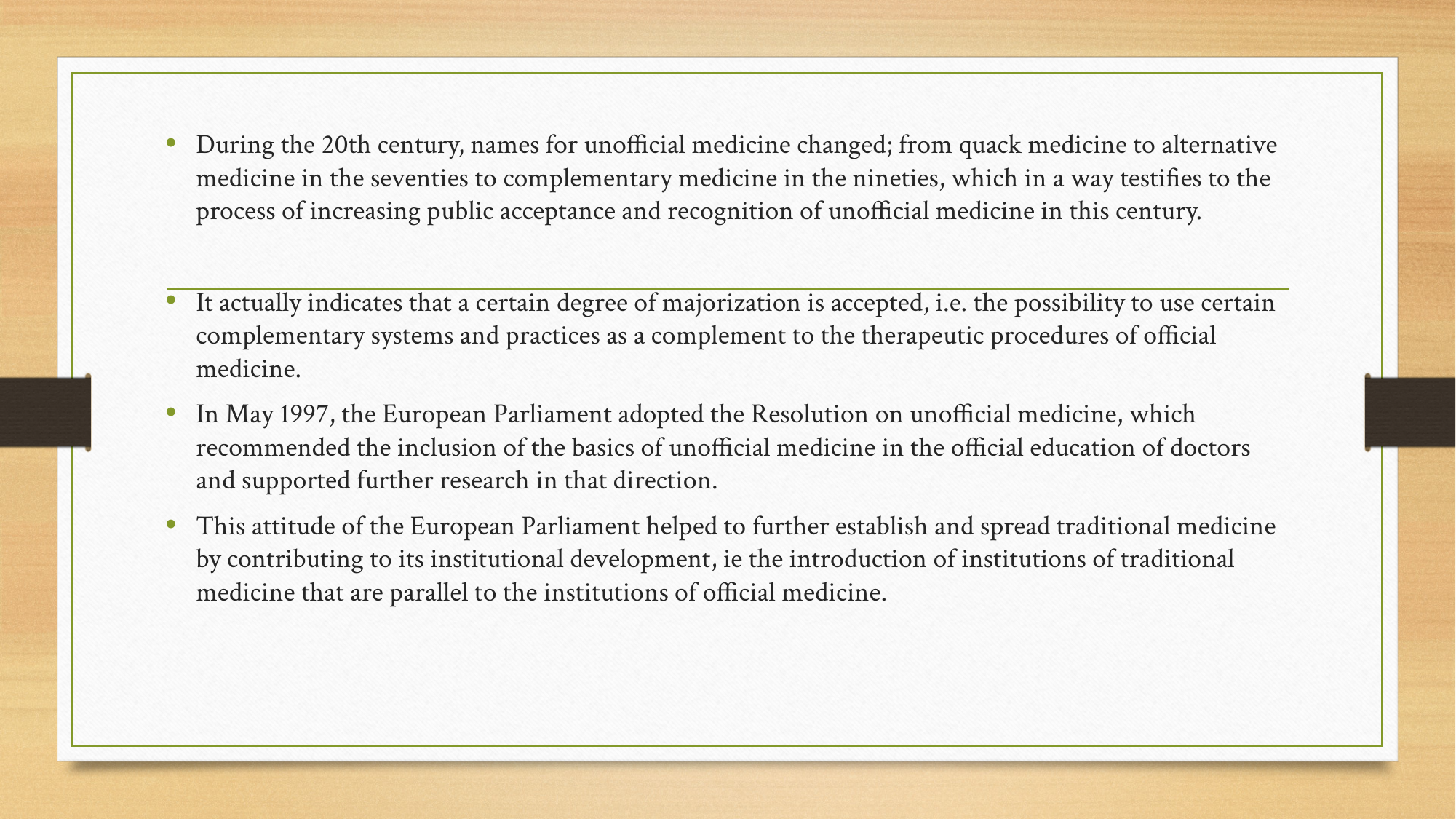

During the 20th century, names for unofficial medicine changed; from quack medicine to alternative medicine in the seventies to complementary medicine in the nineties, which in a way testifies to the process of increasing public acceptance and recognition of unofficial medicine in this century.

It actually indicates that a certain degree of majorization is accepted, i.e. the possibility to use certain complementary systems and practices as a complement to the therapeutic procedures of official medicine.
In May 1997, the European Parliament adopted the Resolution on unofficial medicine, which recommended the inclusion of the basics of unofficial medicine in the official education of doctors and supported further research in that direction.
This attitude of the European Parliament helped to further establish and spread traditional medicine by contributing to its institutional development, ie the introduction of institutions of traditional medicine that are parallel to the institutions of official medicine.